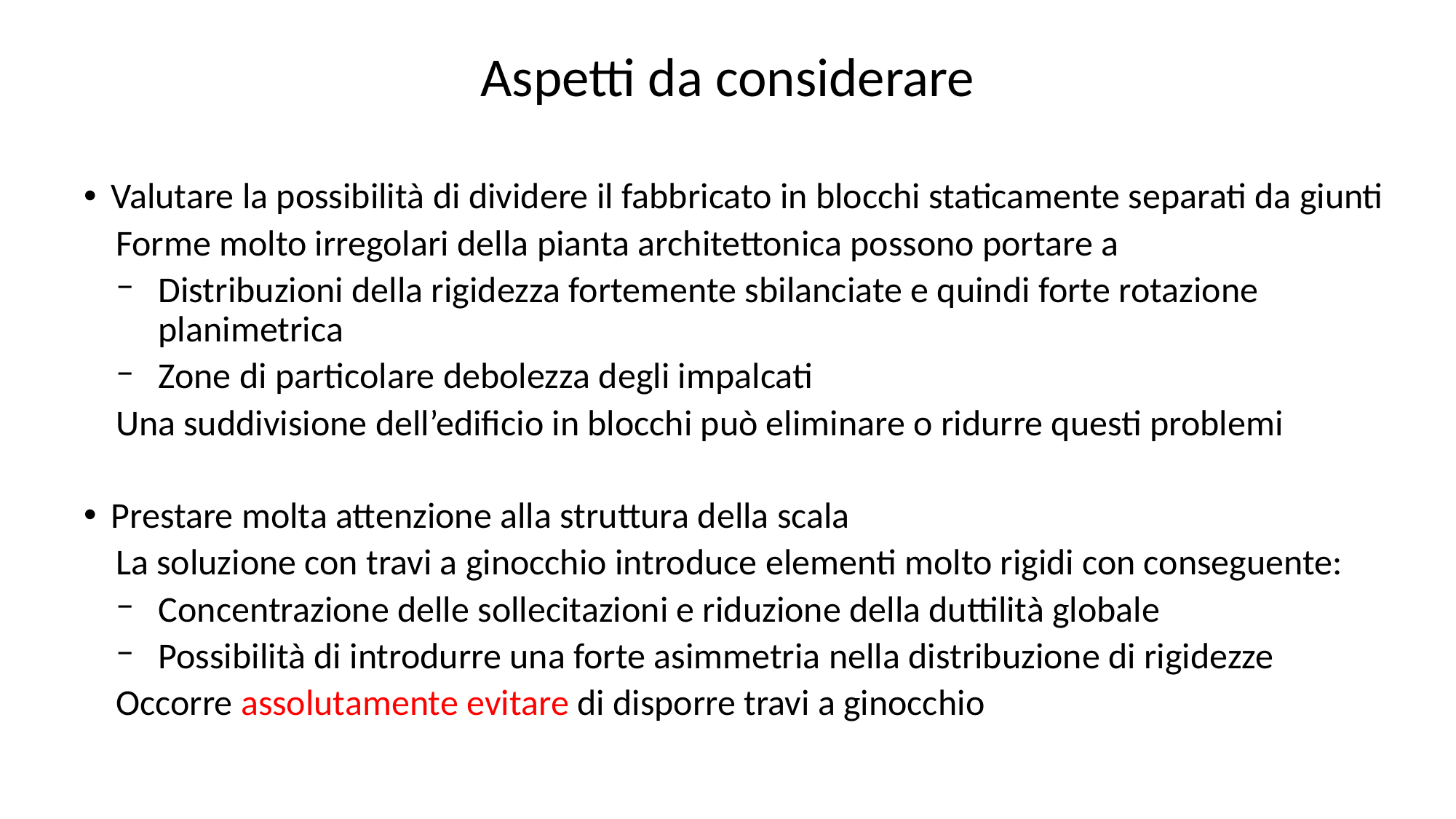

# Aspetti da considerare
Valutare la possibilità di dividere il fabbricato in blocchi staticamente separati da giunti
Forme molto irregolari della pianta architettonica possono portare a
Distribuzioni della rigidezza fortemente sbilanciate e quindi forte rotazione planimetrica
Zone di particolare debolezza degli impalcati
Una suddivisione dell’edificio in blocchi può eliminare o ridurre questi problemi
Prestare molta attenzione alla struttura della scala
La soluzione con travi a ginocchio introduce elementi molto rigidi con conseguente:
Concentrazione delle sollecitazioni e riduzione della duttilità globale
Possibilità di introdurre una forte asimmetria nella distribuzione di rigidezze
Occorre assolutamente evitare di disporre travi a ginocchio